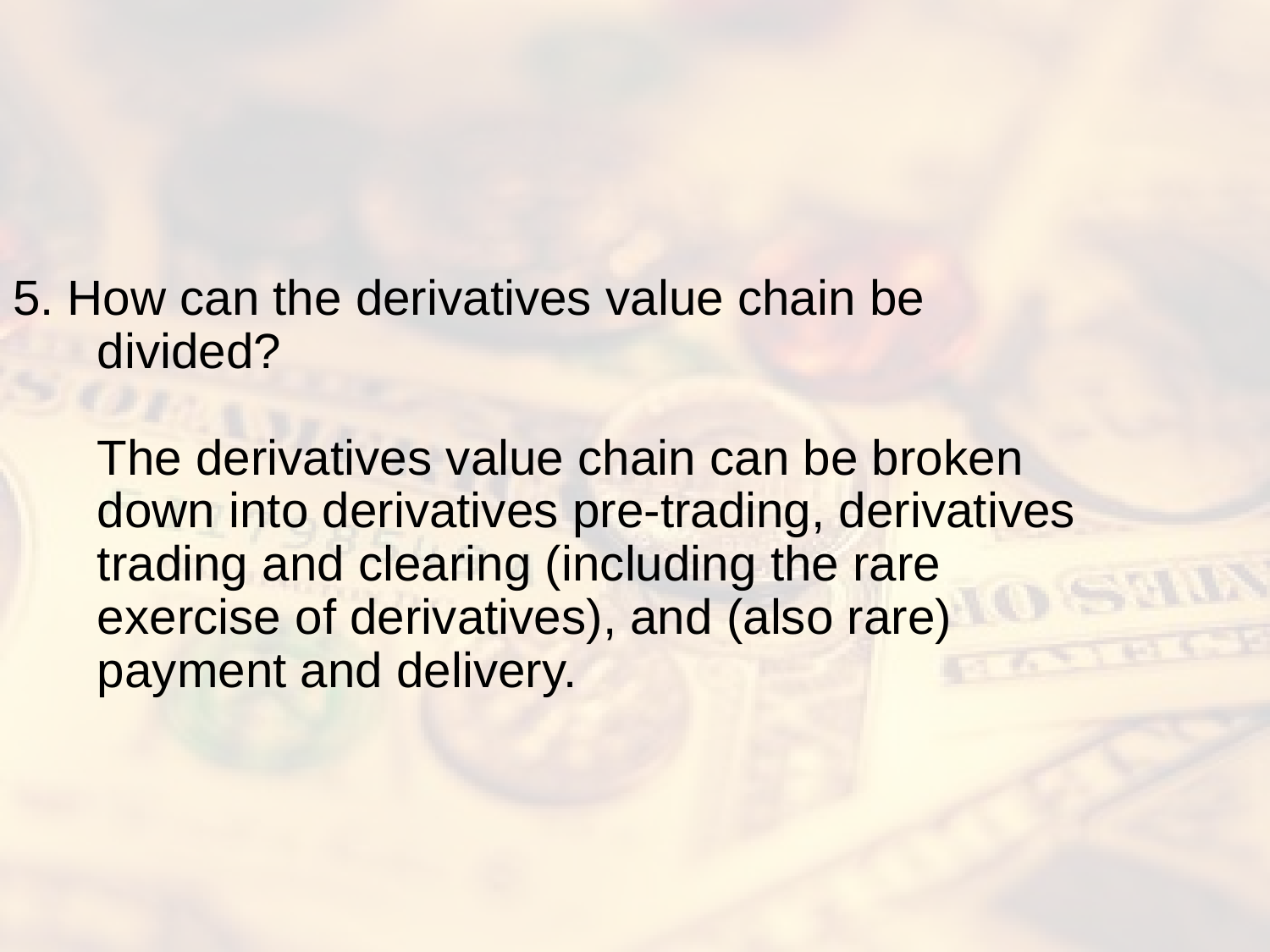

#
5. How can the derivatives value chain be divided?
The derivatives value chain can be broken down into derivatives pre-trading, derivatives trading and clearing (including the rare exercise of derivatives), and (also rare) payment and delivery.